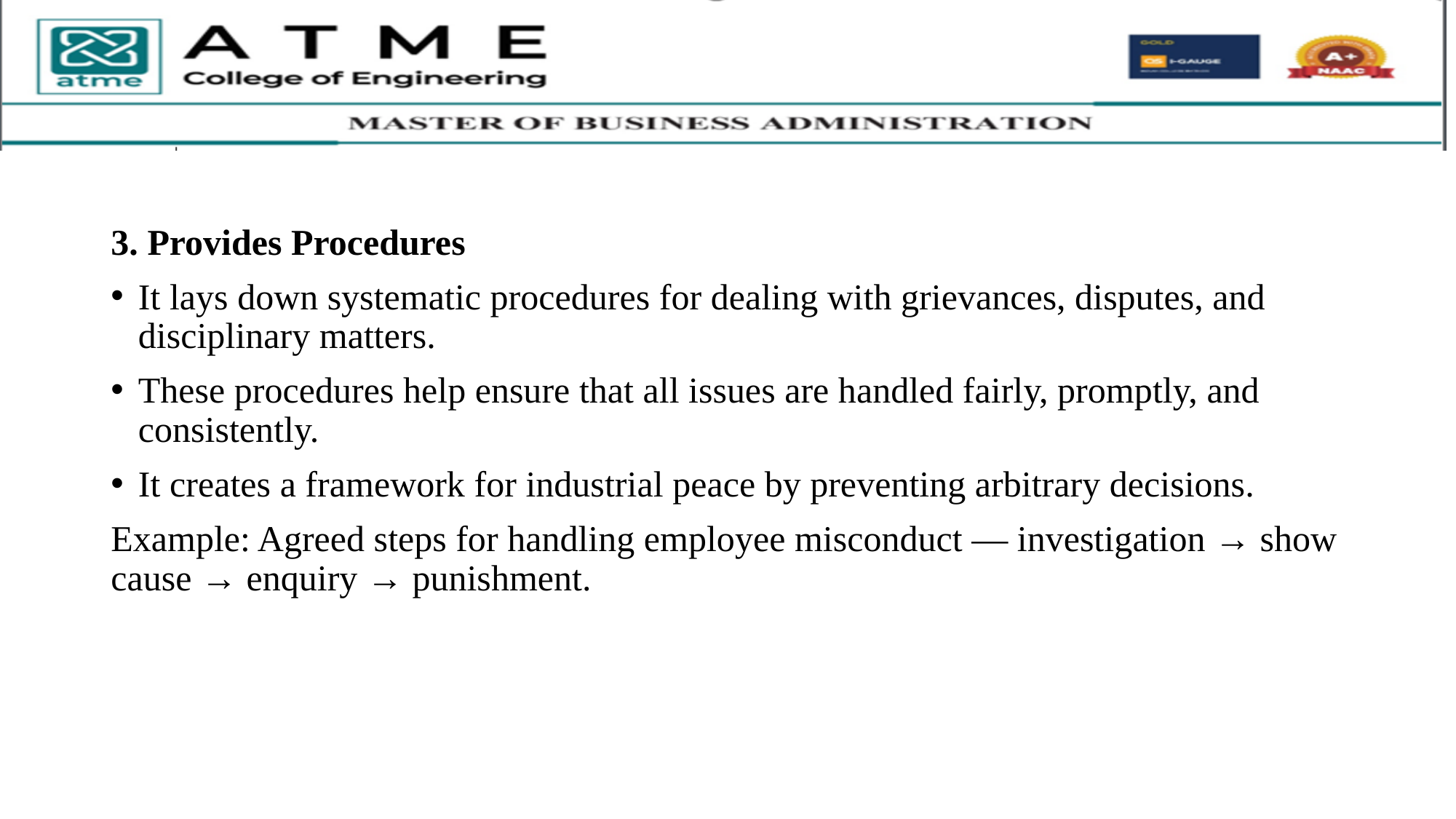

3. Provides Procedures
It lays down systematic procedures for dealing with grievances, disputes, and disciplinary matters.
These procedures help ensure that all issues are handled fairly, promptly, and consistently.
It creates a framework for industrial peace by preventing arbitrary decisions.
Example: Agreed steps for handling employee misconduct — investigation → show cause → enquiry → punishment.